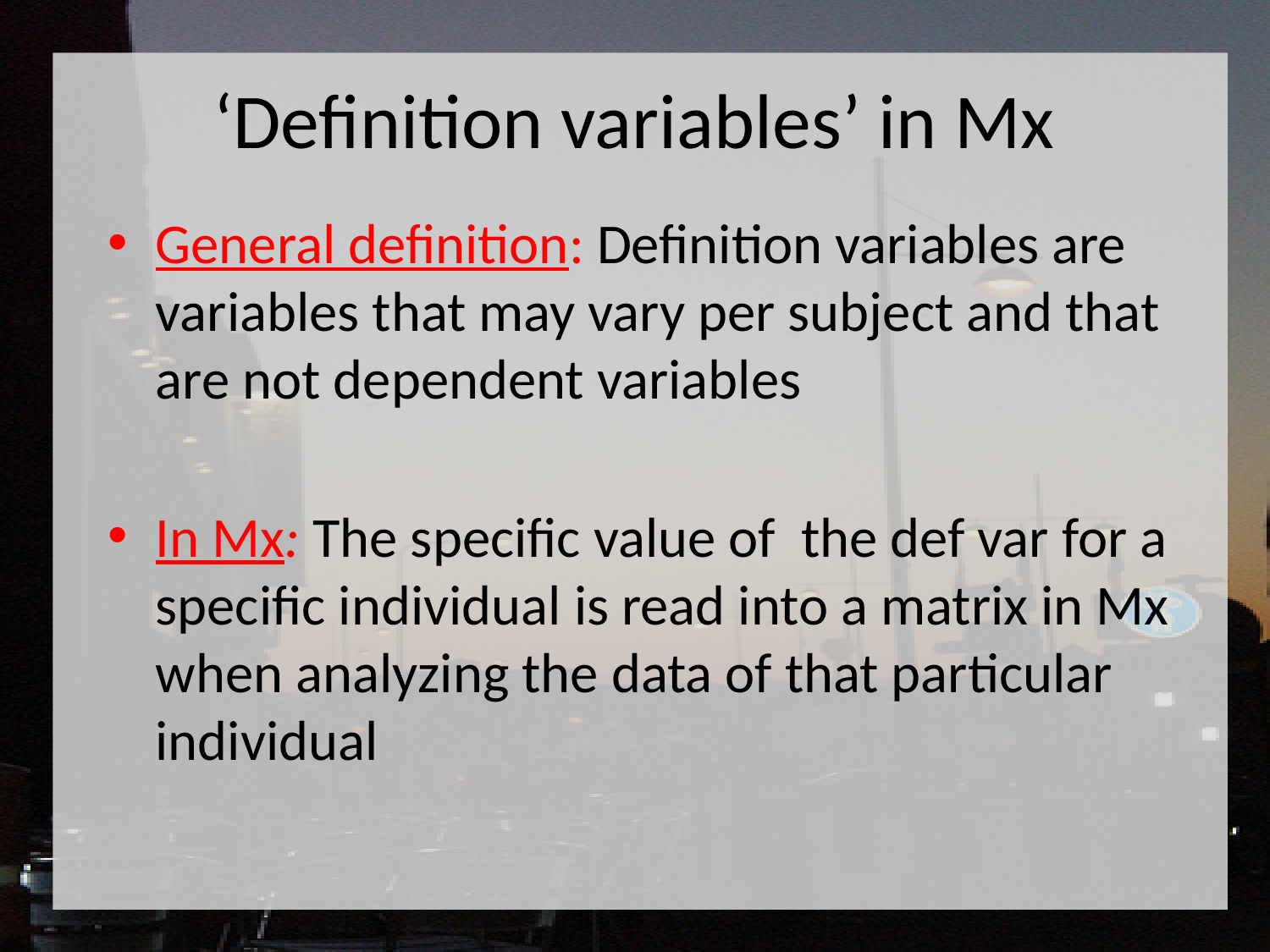

# ‘Definition variables’ in Mx

General definition: Definition variables are variables that may vary per subject and that are not dependent variables

In Mx: The specific value of  the def var for a specific individual is read into a matrix in Mx when analyzing the data of that particular individual